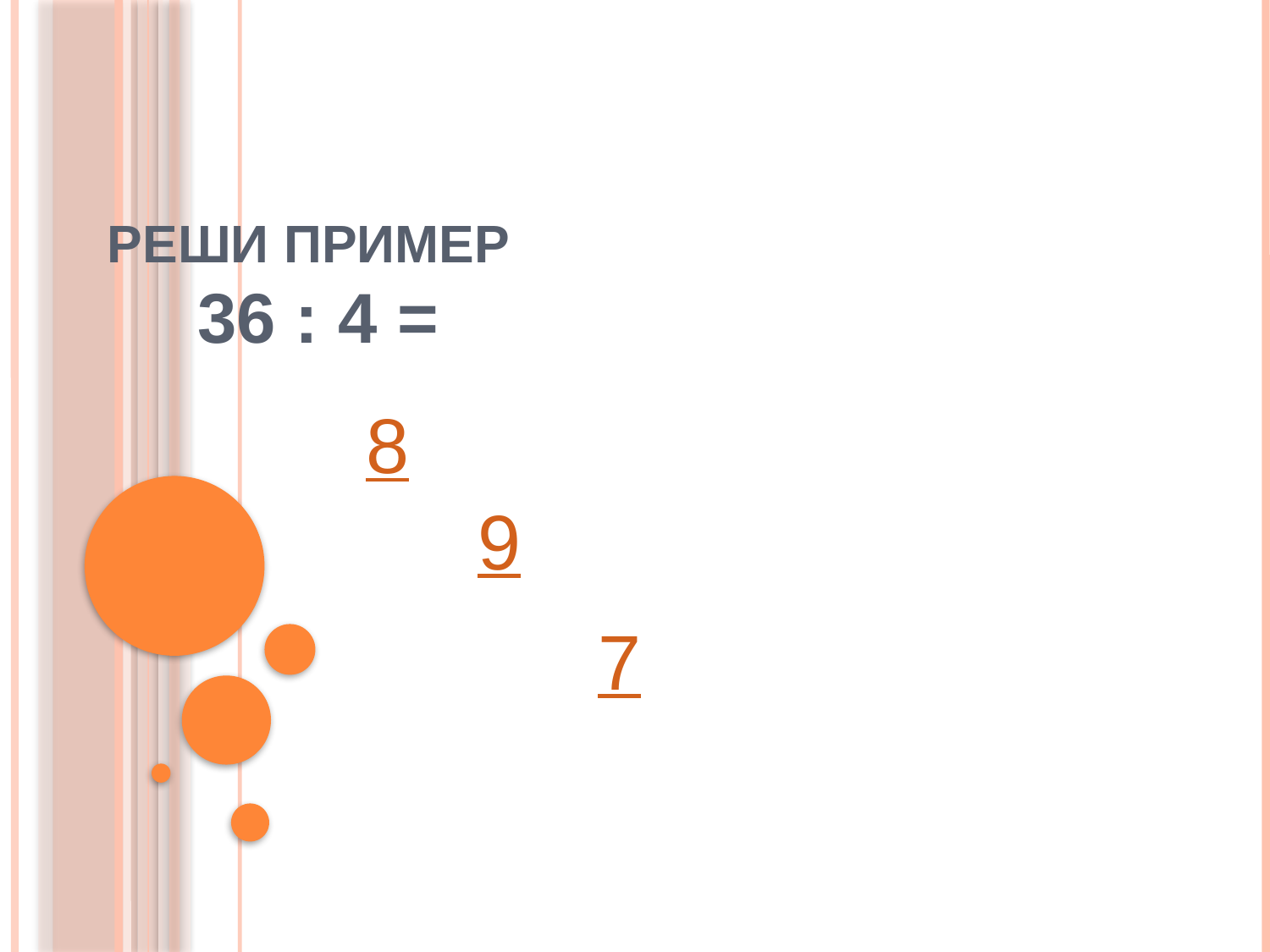

# Реши пример
36 : 4 =
8
9
7